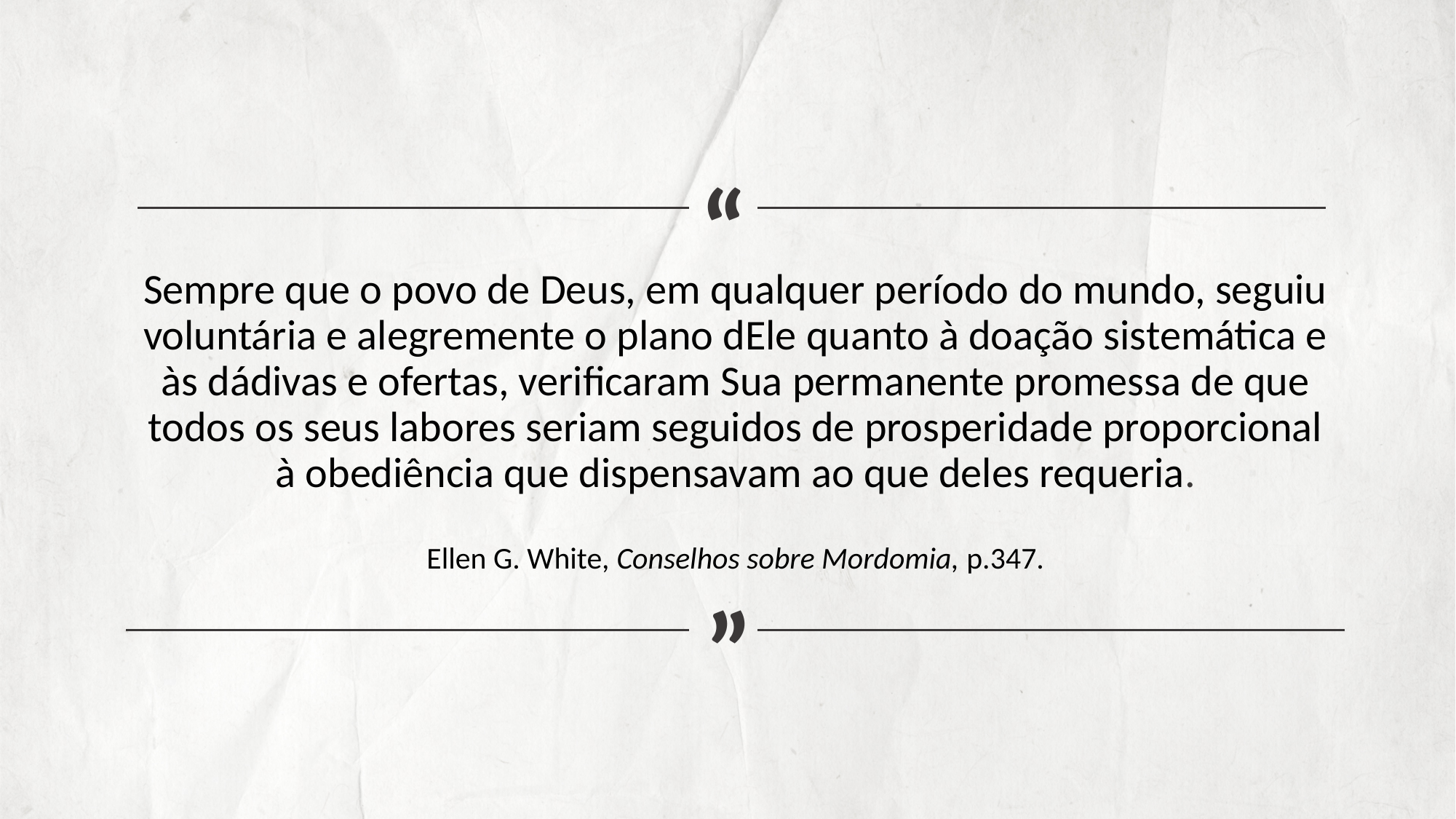

“
Sempre que o povo de Deus, em qualquer período do mundo, seguiu voluntária e alegremente o plano dEle quanto à doação sistemática e às dádivas e ofertas, verificaram Sua permanente promessa de que todos os seus labores seriam seguidos de prosperidade proporcional à obediência que dispensavam ao que deles requeria.

Ellen G. White, Conselhos sobre Mordomia, p.347.

 “